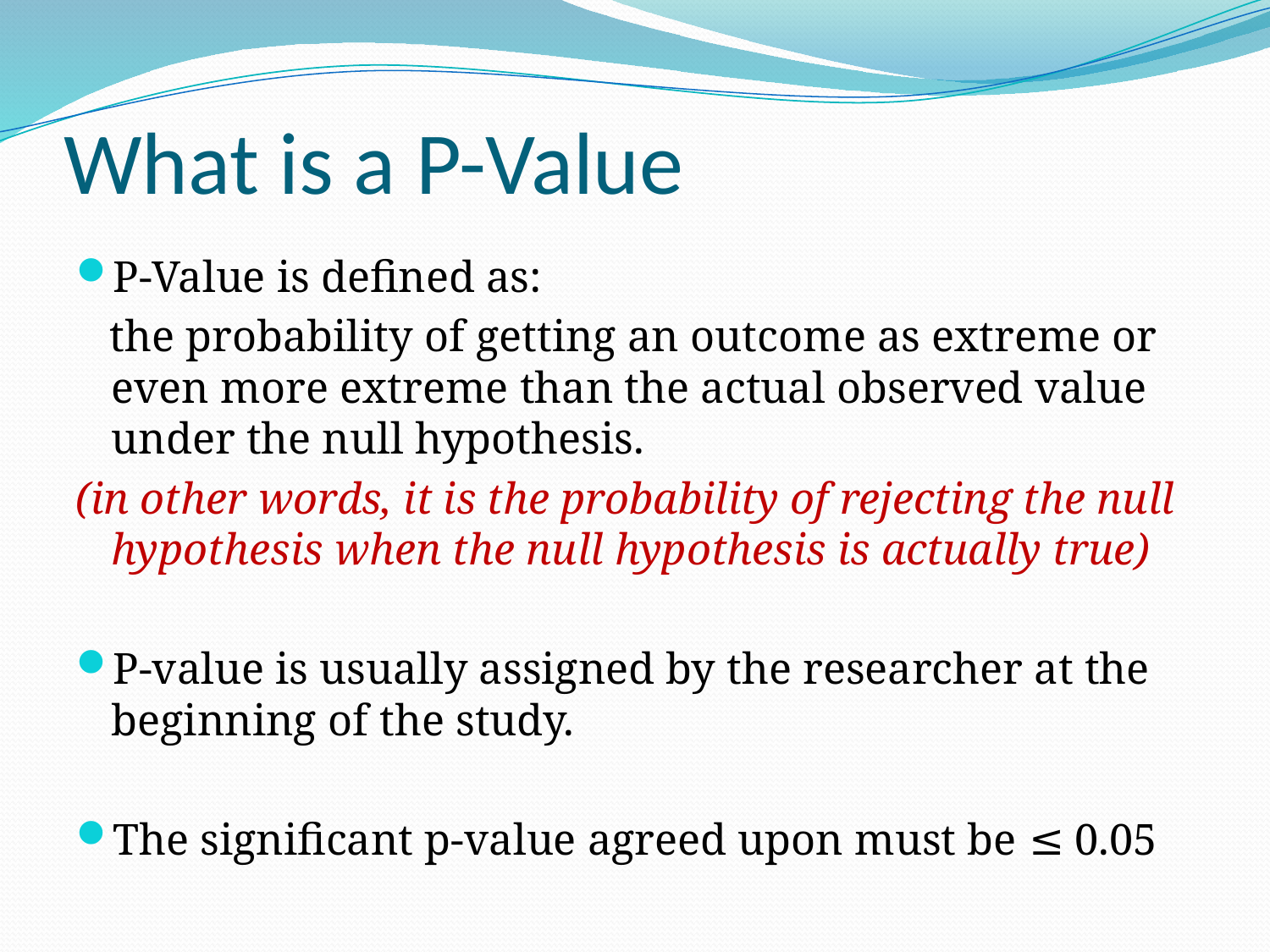

# What is a P-Value
P-Value is defined as:
   the probability of getting an outcome as extreme or even more extreme than the actual observed value under the null hypothesis.
(in other words, it is the probability of rejecting the null hypothesis when the null hypothesis is actually true)

P-value is usually assigned by the researcher at the beginning of the study.

The significant p-value agreed upon must be ≤ 0.05